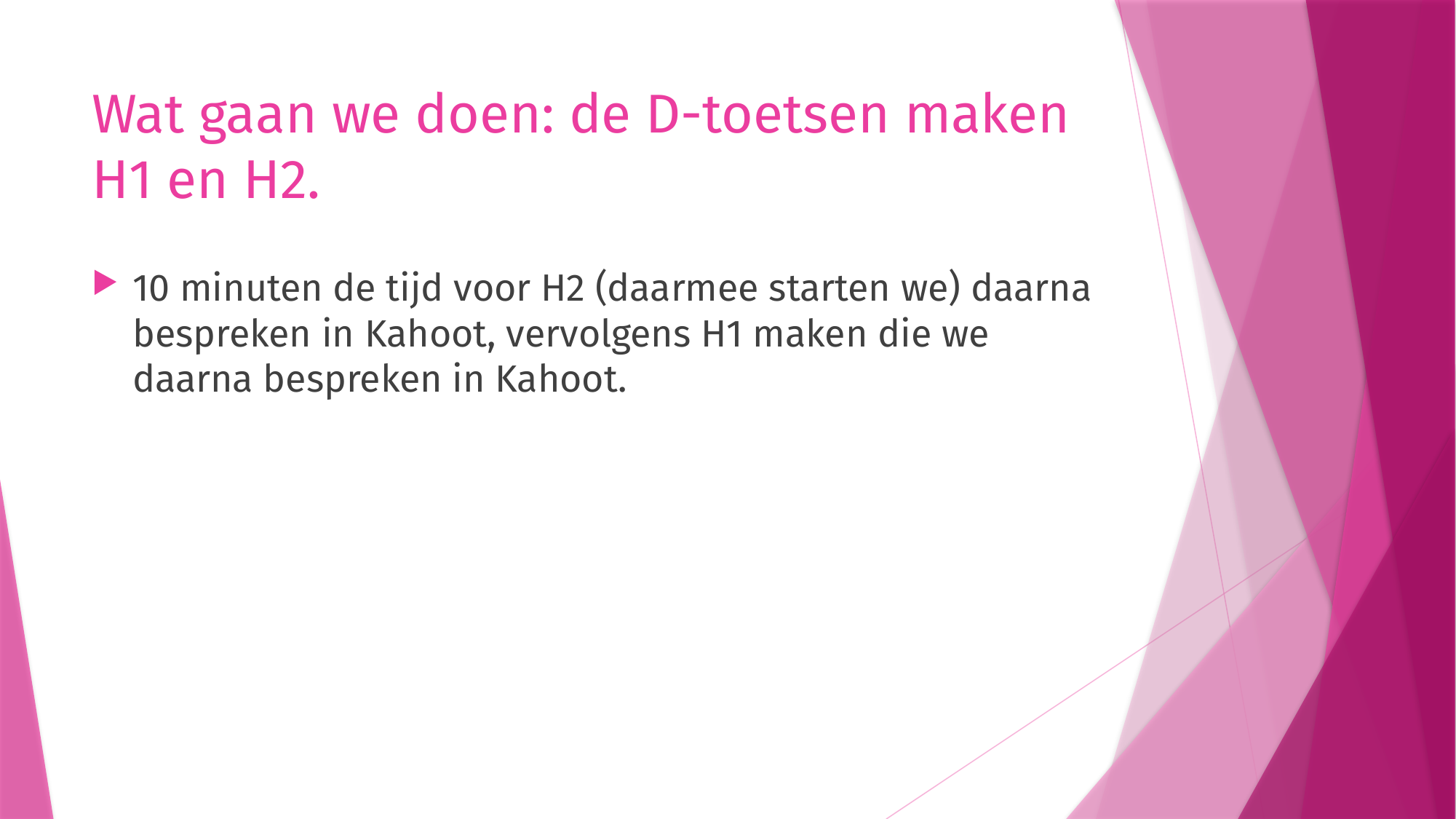

# Wat gaan we doen: de D-toetsen maken H1 en H2.
10 minuten de tijd voor H2 (daarmee starten we) daarna bespreken in Kahoot, vervolgens H1 maken die we daarna bespreken in Kahoot.